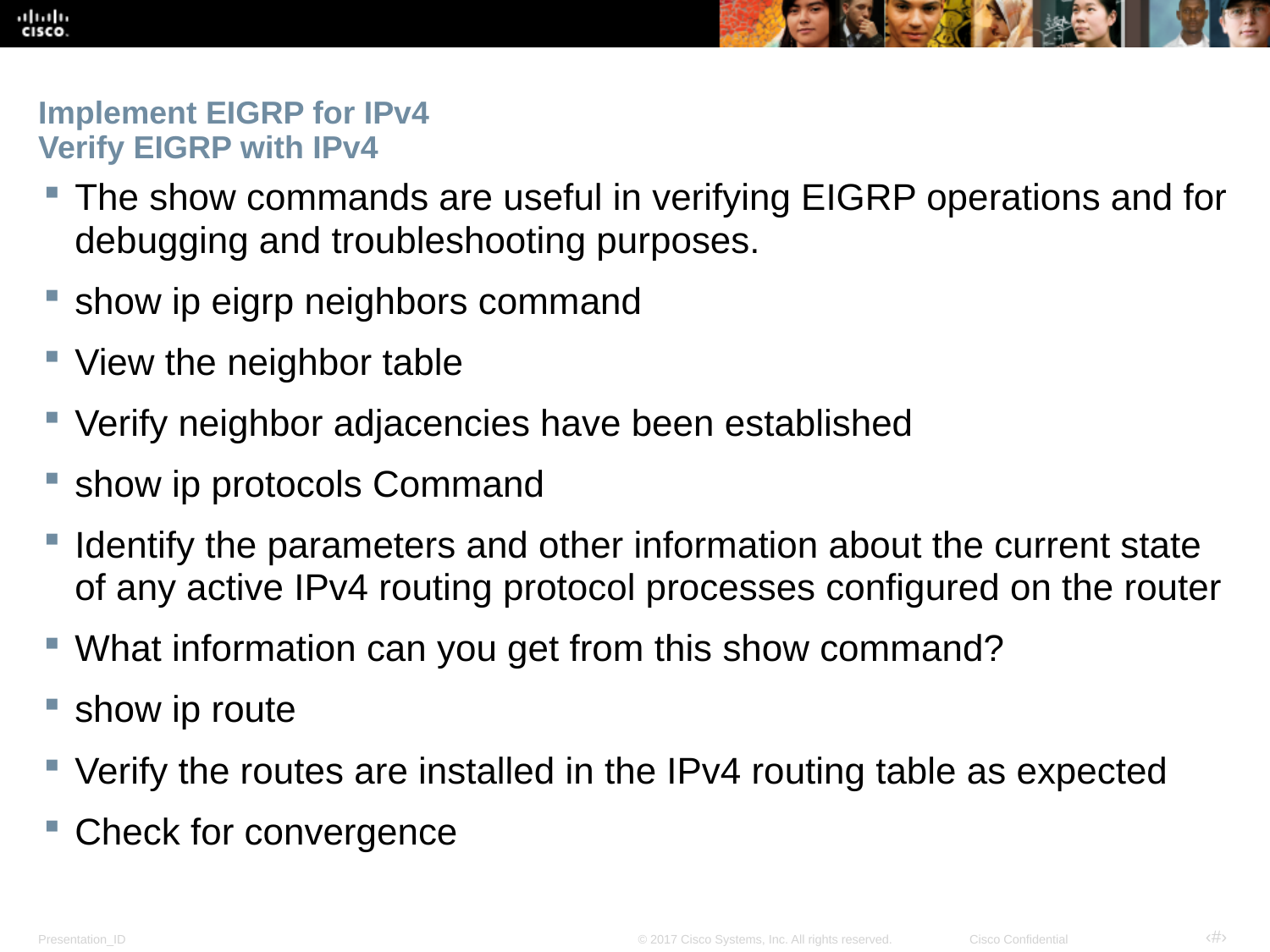

# Implement EIGRP for IPv4 Verify EIGRP with IPv4
The show commands are useful in verifying EIGRP operations and for debugging and troubleshooting purposes.
show ip eigrp neighbors command
View the neighbor table
Verify neighbor adjacencies have been established
show ip protocols Command
Identify the parameters and other information about the current state of any active IPv4 routing protocol processes configured on the router
What information can you get from this show command?
show ip route
Verify the routes are installed in the IPv4 routing table as expected
Check for convergence